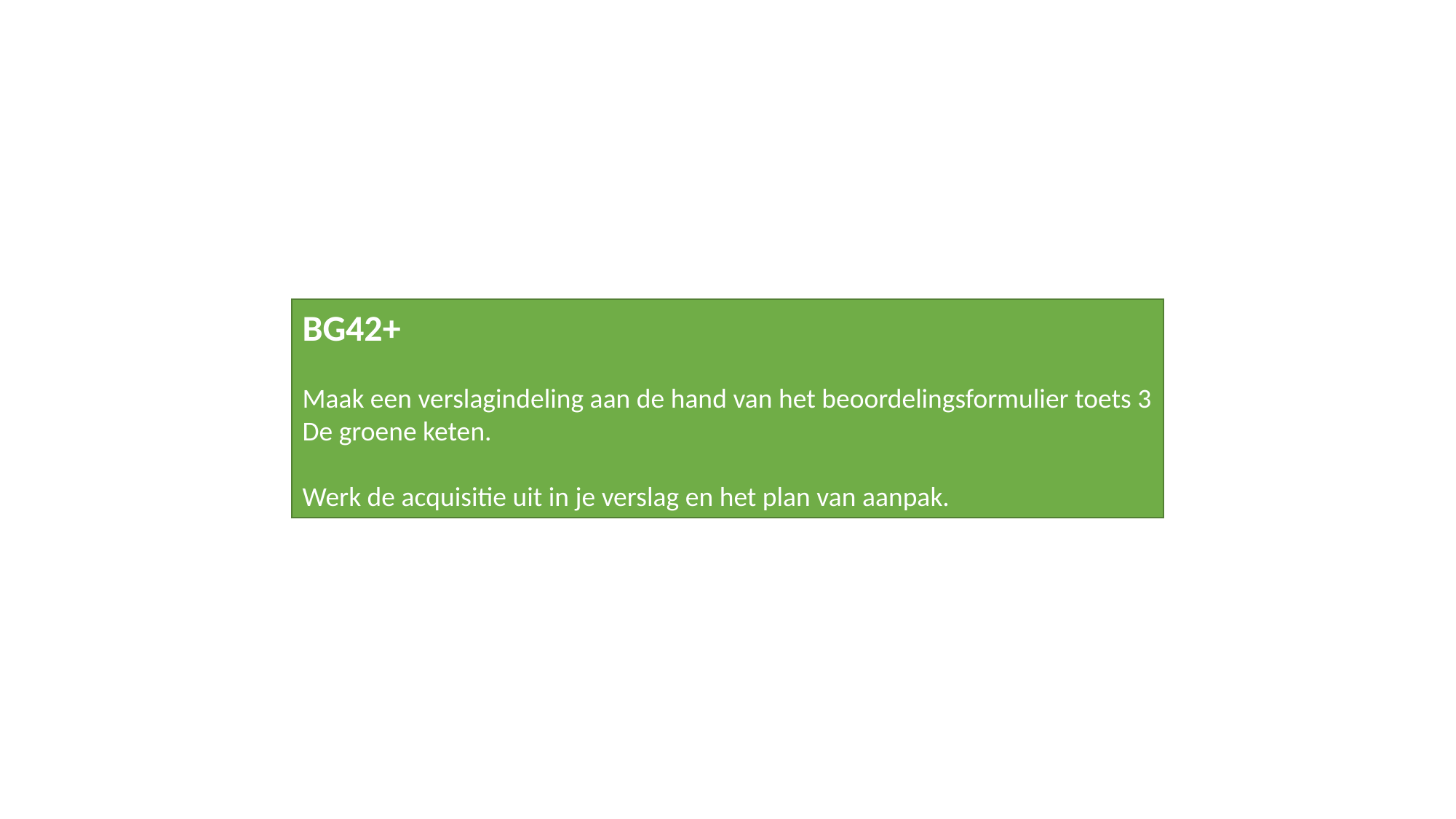

BG42+

Maak een verslagindeling aan de hand van het beoordelingsformulier toets 3
De groene keten.

Werk de acquisitie uit in je verslag en het plan van aanpak.